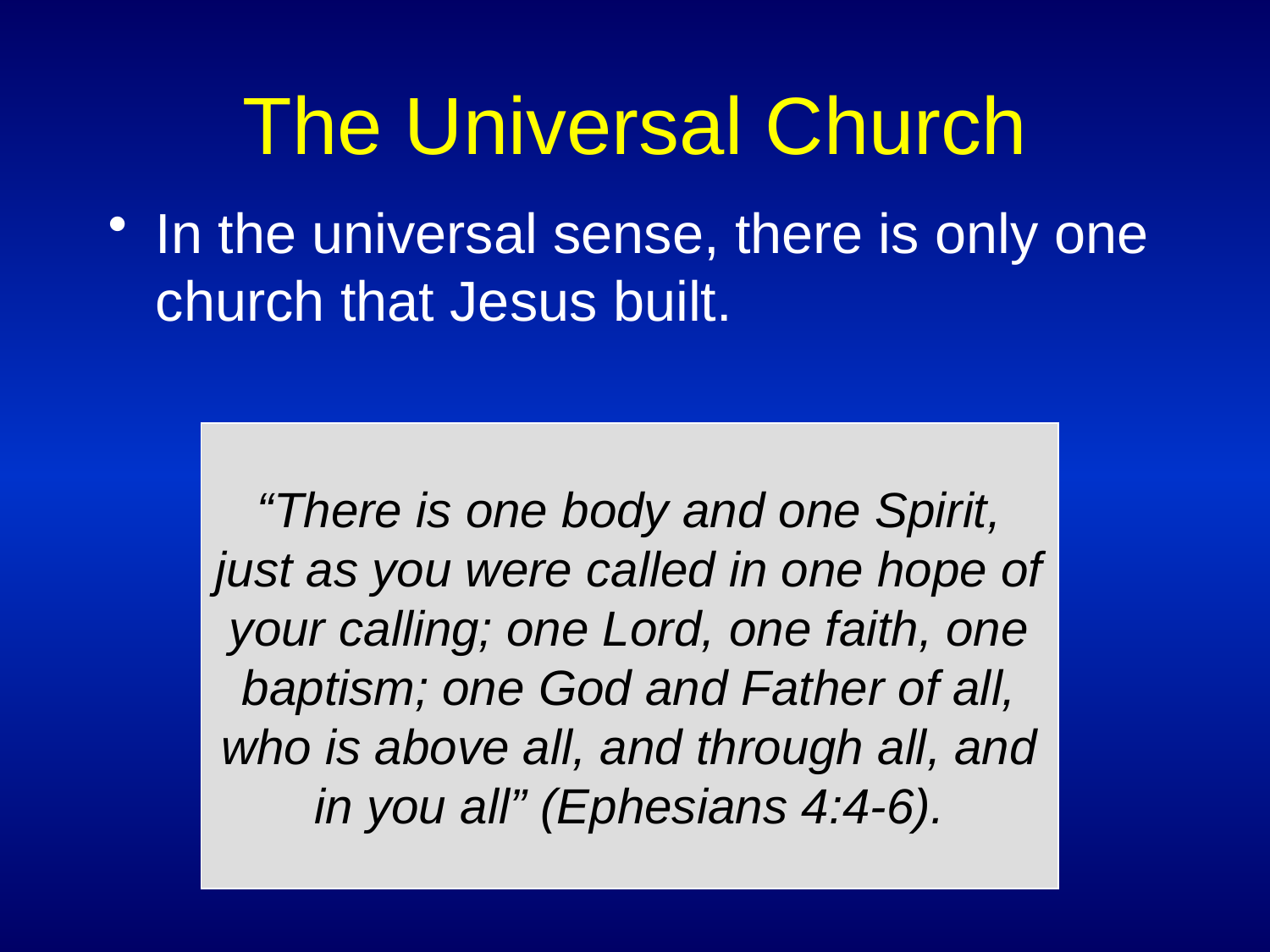

# The Universal Church
In the universal sense, there is only one church that Jesus built.
“There is one body and one Spirit, just as you were called in one hope of your calling; one Lord, one faith, one baptism; one God and Father of all, who is above all, and through all, and in you all” (Ephesians 4:4-6).